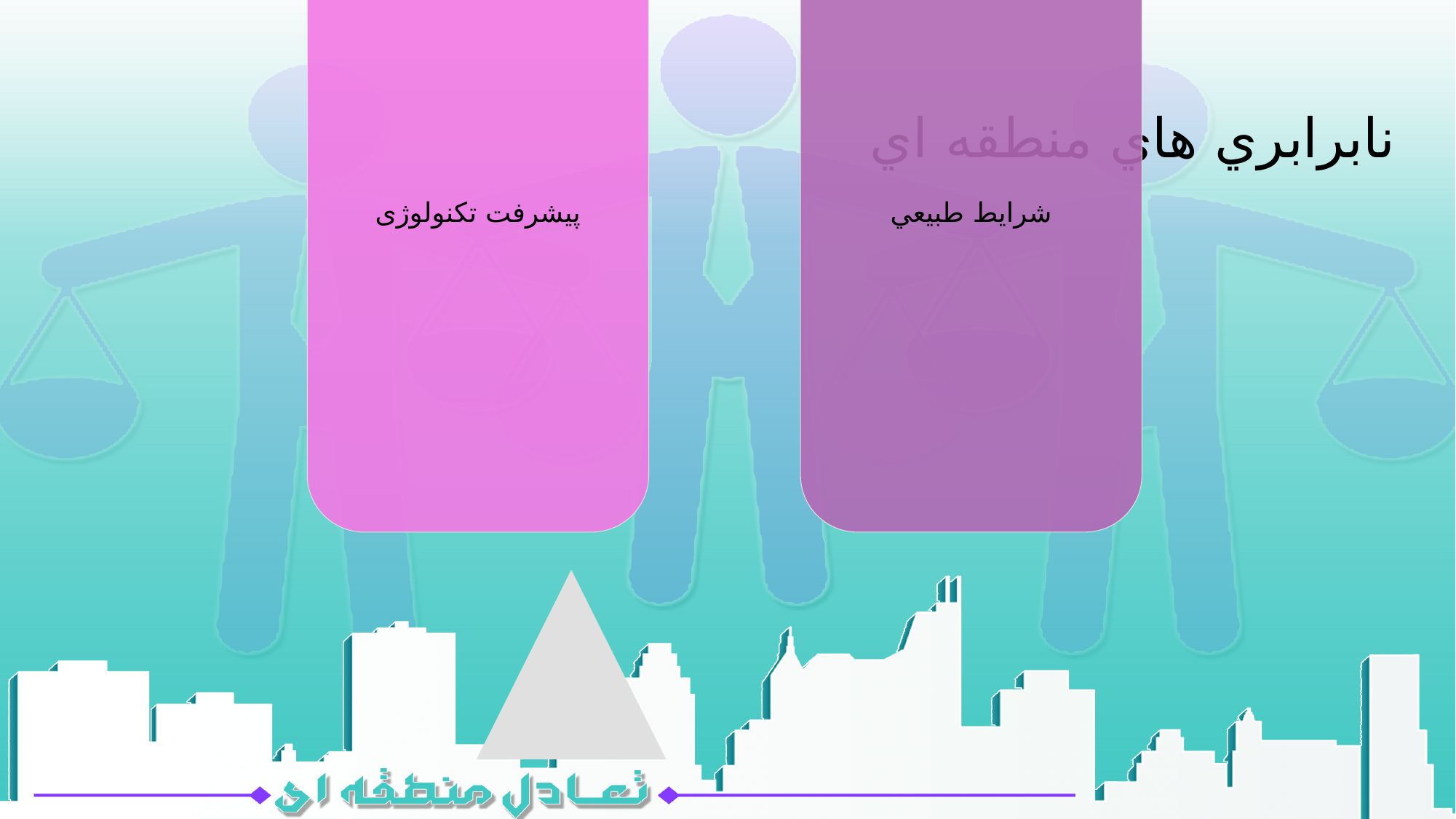

شرايط طبيعي
پيشرفت تكنولوژی
# نابرابري هاي منطقه اي